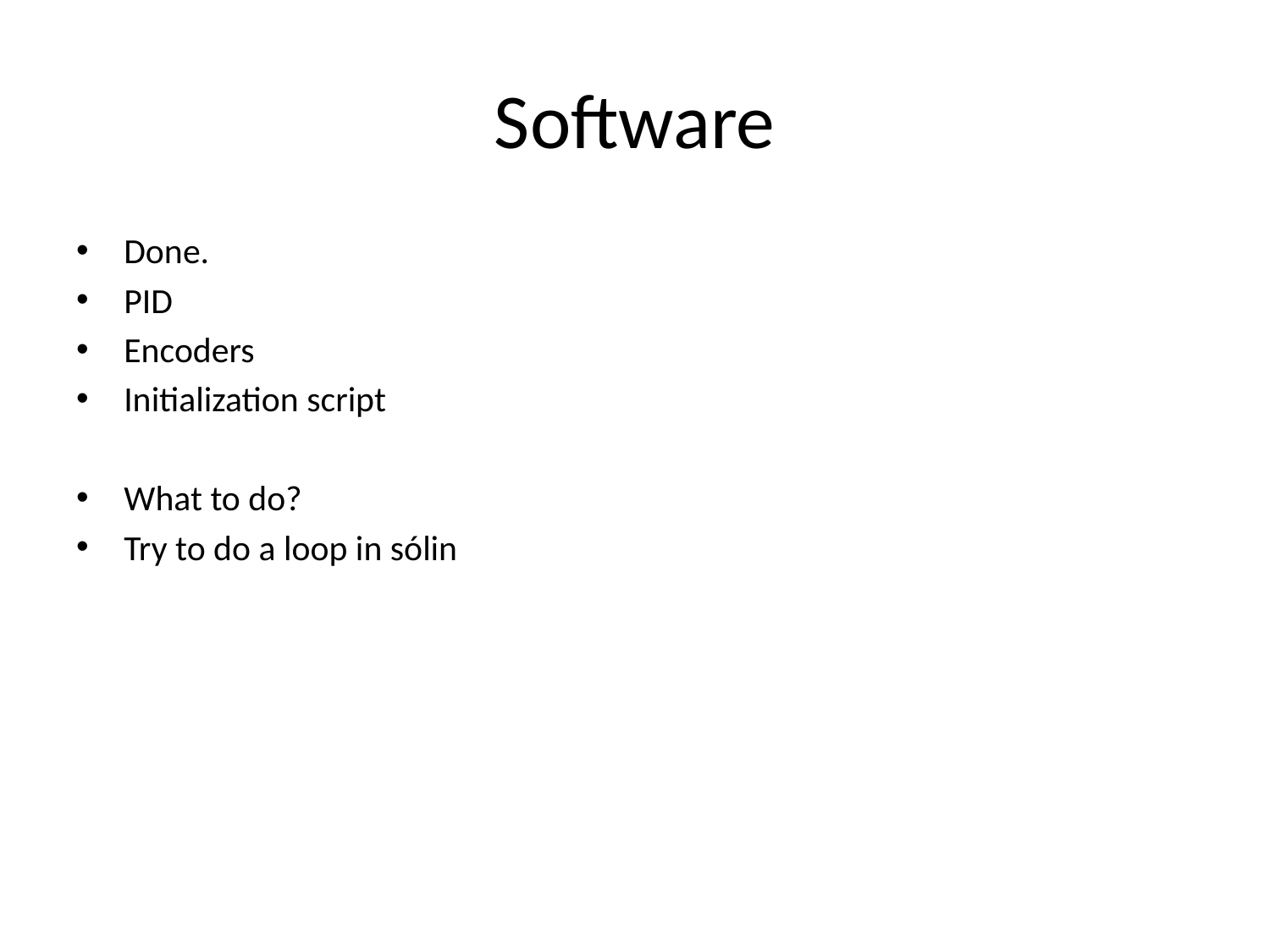

# Software
Done.
PID
Encoders
Initialization script

What to do?
Try to do a loop in sólin